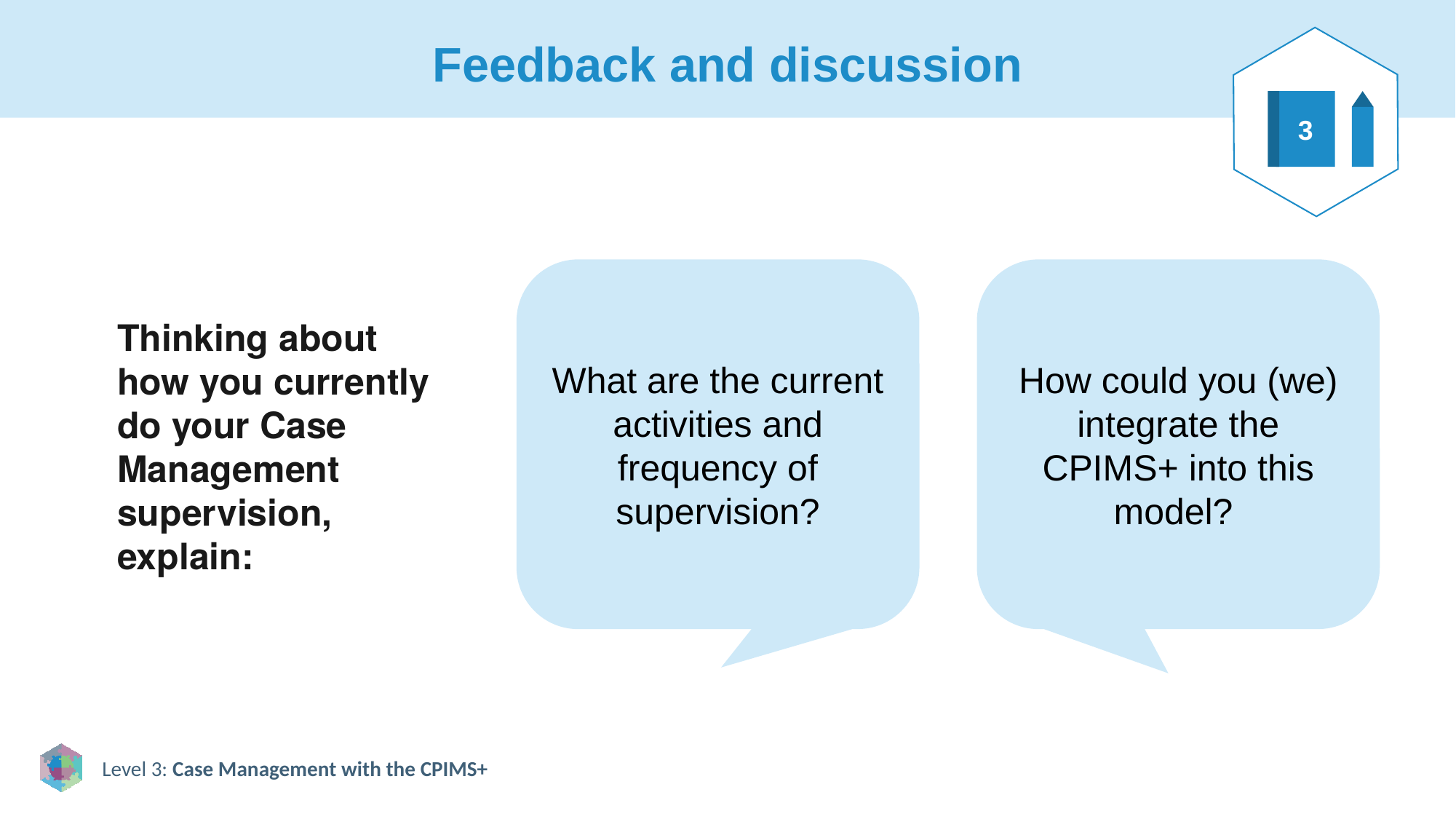

# Feedback and discussion

3

What are the current activities and frequency of supervision?
How could you (we) integrate the CPIMS+ into this model?
Thinking about how you currently do your Case Management supervision, explain: